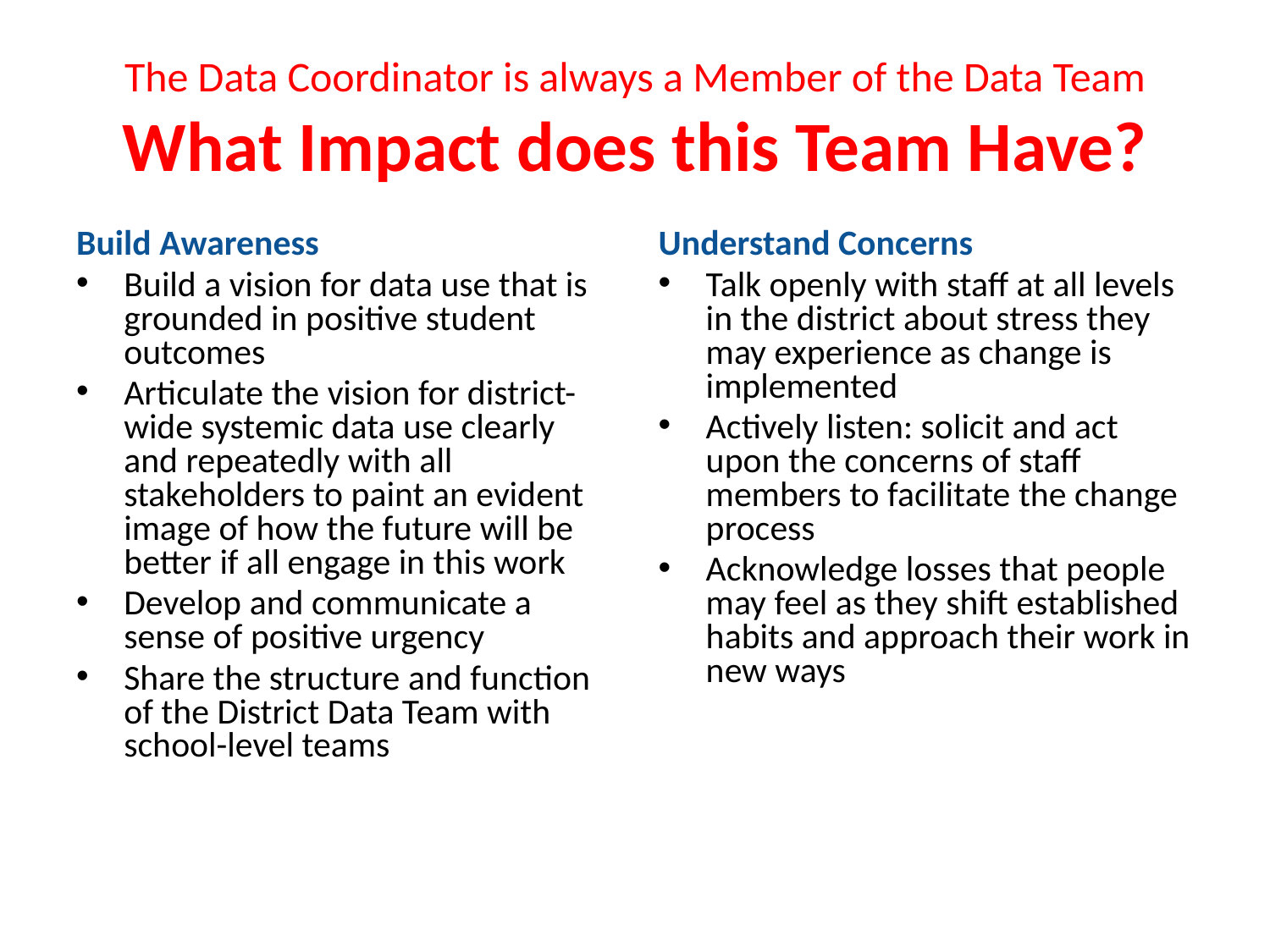

# The Data Coordinator is always a Member of the Data Team What Impact does this Team Have?
Build Awareness
Build a vision for data use that is grounded in positive student outcomes
Articulate the vision for district-wide systemic data use clearly and repeatedly with all stakeholders to paint an evident image of how the future will be better if all engage in this work
Develop and communicate a sense of positive urgency
Share the structure and function of the District Data Team with school-level teams
Understand Concerns
Talk openly with staff at all levels in the district about stress they may experience as change is implemented
Actively listen: solicit and act upon the concerns of staff members to facilitate the change process
Acknowledge losses that people may feel as they shift established habits and approach their work in new ways